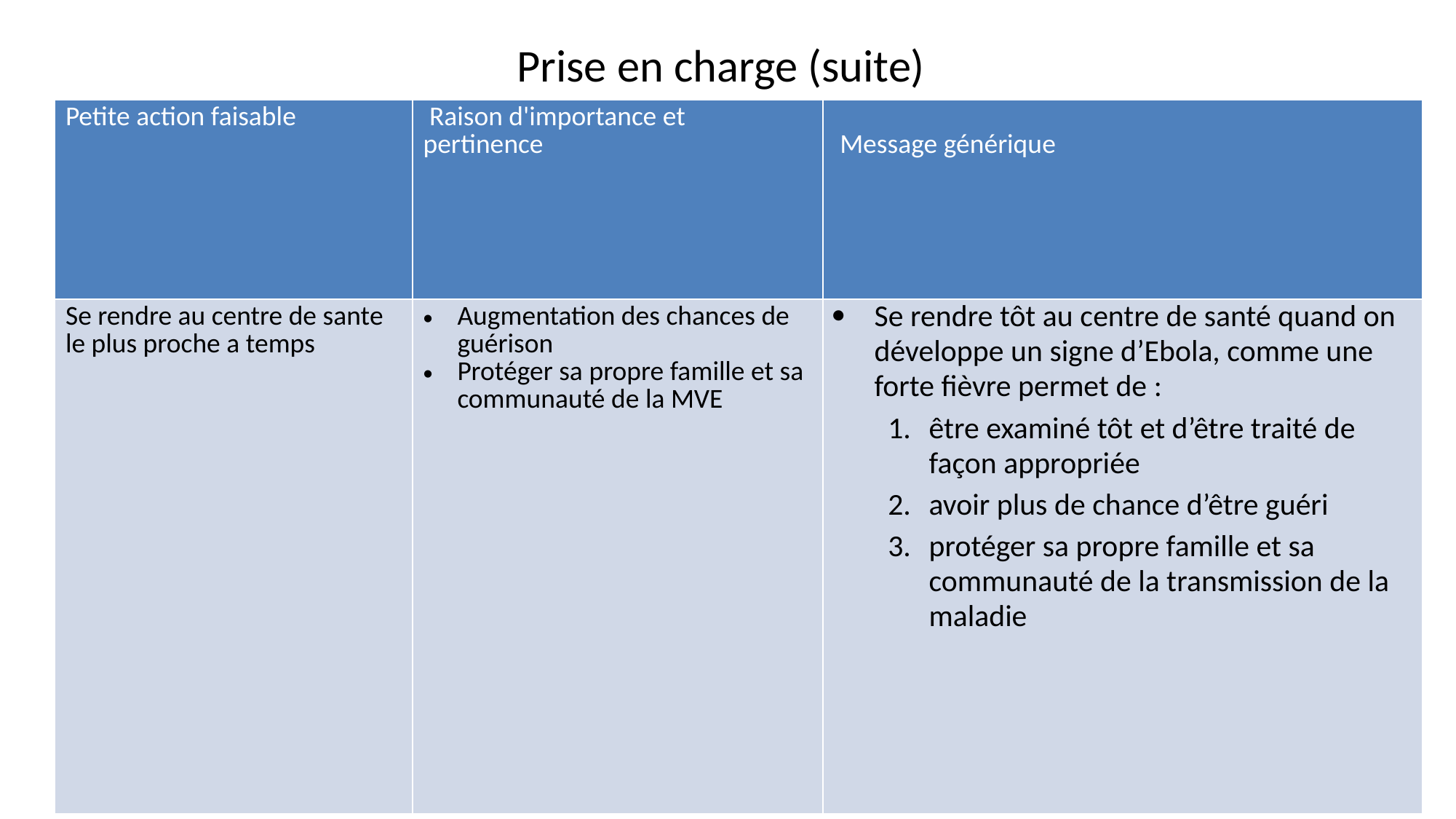

# Prise en charge (suite)
| Petite action faisable | Raison d'importance et pertinence | Message générique |
| --- | --- | --- |
| Se rendre au centre de sante le plus proche a temps | Augmentation des chances de guérison Protéger sa propre famille et sa communauté de la MVE | Se rendre tôt au centre de santé quand on développe un signe d’Ebola, comme une forte fièvre permet de : être examiné tôt et d’être traité de façon appropriée avoir plus de chance d’être guéri protéger sa propre famille et sa communauté de la transmission de la maladie |